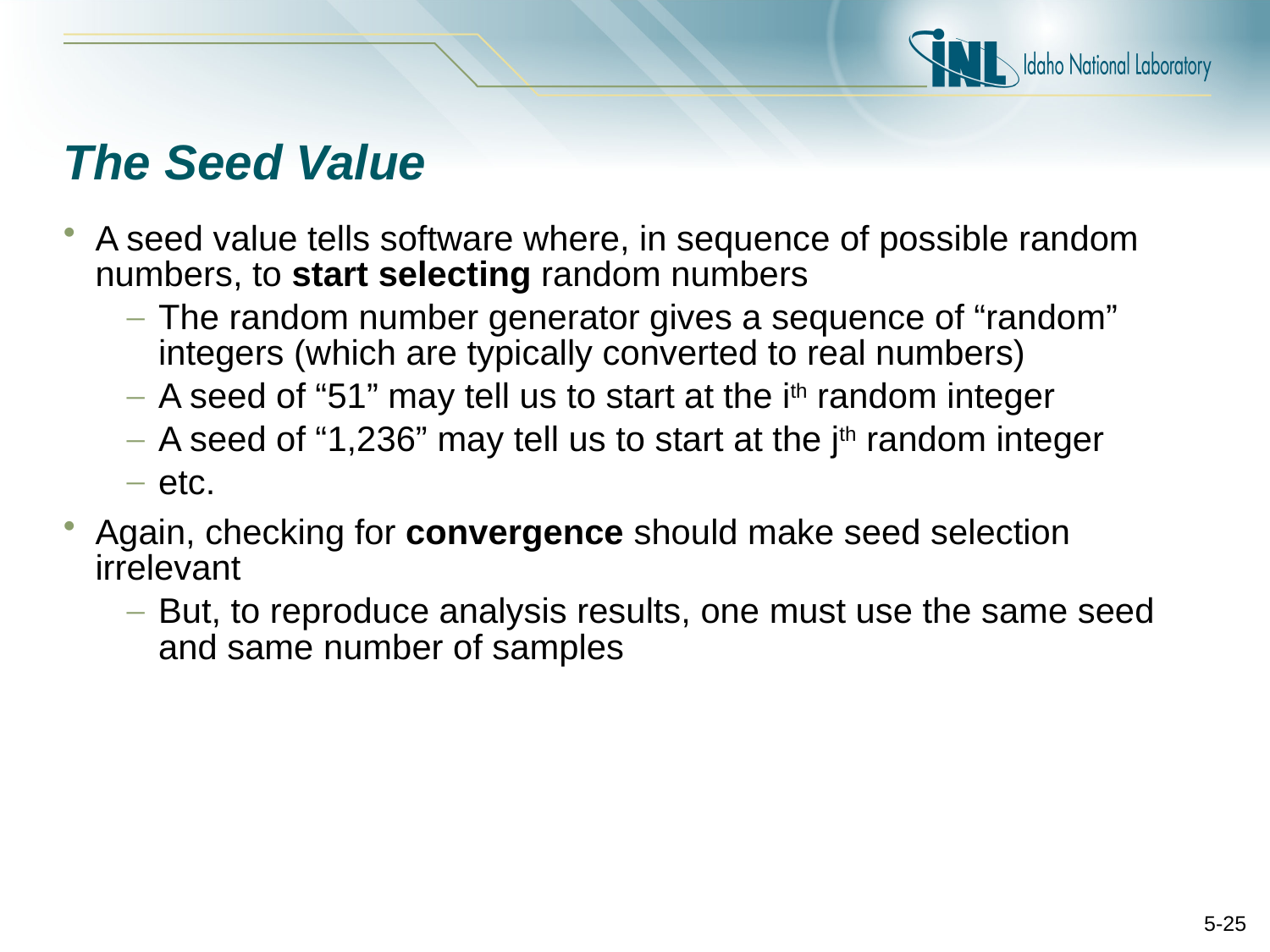

# The Seed Value
A seed value tells software where, in sequence of possible random numbers, to start selecting random numbers
The random number generator gives a sequence of “random” integers (which are typically converted to real numbers)
A seed of “51” may tell us to start at the ith random integer
A seed of “1,236” may tell us to start at the jth random integer
etc.
Again, checking for convergence should make seed selection irrelevant
But, to reproduce analysis results, one must use the same seed and same number of samples
5-25